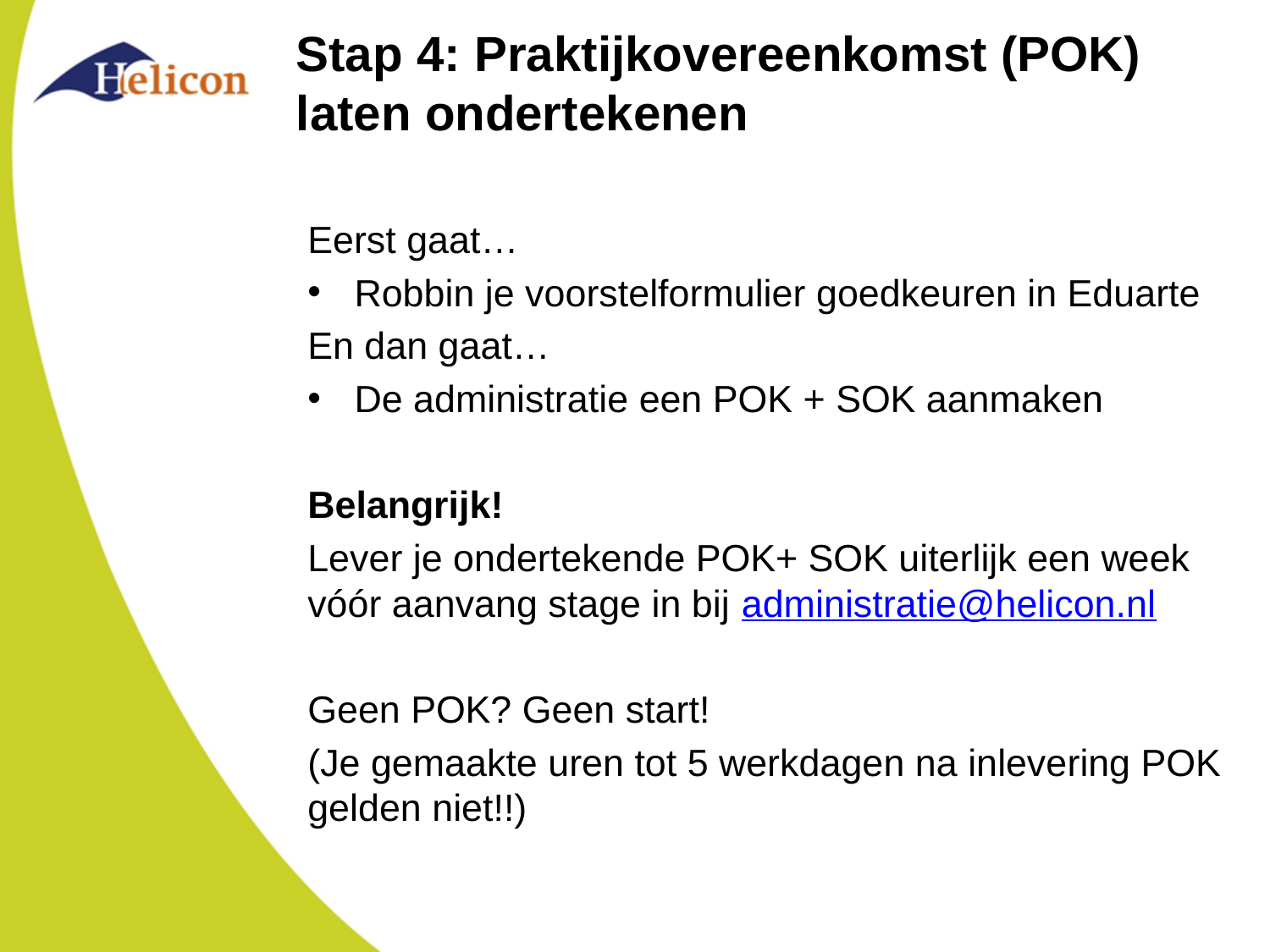

# Stap 4: Praktijkovereenkomst (POK) laten ondertekenen

Eerst gaat…
Robbin je voorstelformulier goedkeuren in Eduarte
En dan gaat…
De administratie een POK + SOK aanmaken

Belangrijk!
Lever je ondertekende POK+ SOK uiterlijk een week vóór aanvang stage in bij administratie@helicon.nl

Geen POK? Geen start!
(Je gemaakte uren tot 5 werkdagen na inlevering POK gelden niet!!)